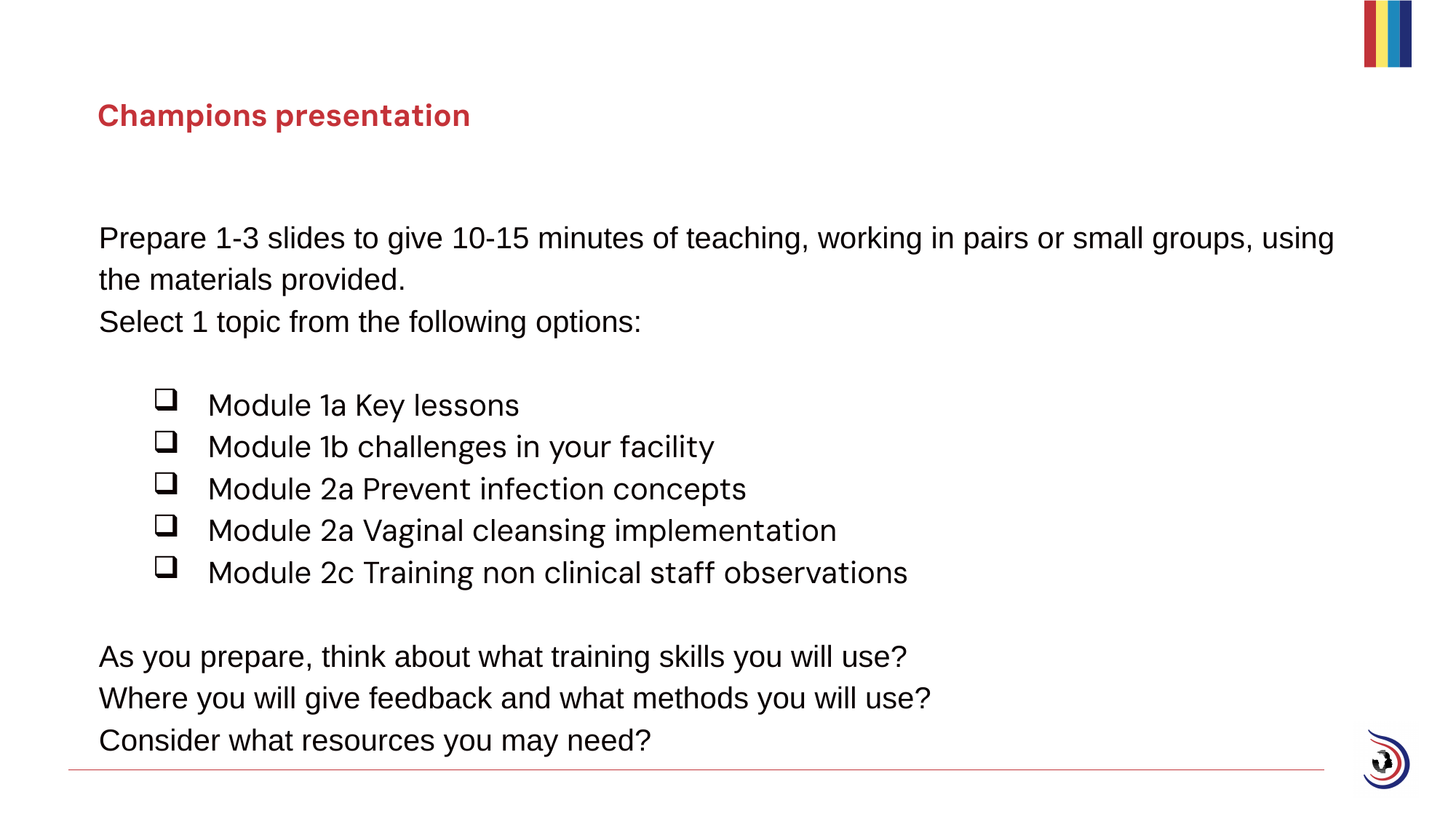

1
# Champions presentation
Prepare 1-3 slides to give 10-15 minutes of teaching, working in pairs or small groups, using the materials provided.
Select 1 topic from the following options:

Module 1a Key lessons
Module 1b challenges in your facility
Module 2a Prevent infection concepts
Module 2a Vaginal cleansing implementation
Module 2c Training non clinical staff observations

As you prepare, think about what training skills you will use?
Where you will give feedback and what methods you will use?
Consider what resources you may need?